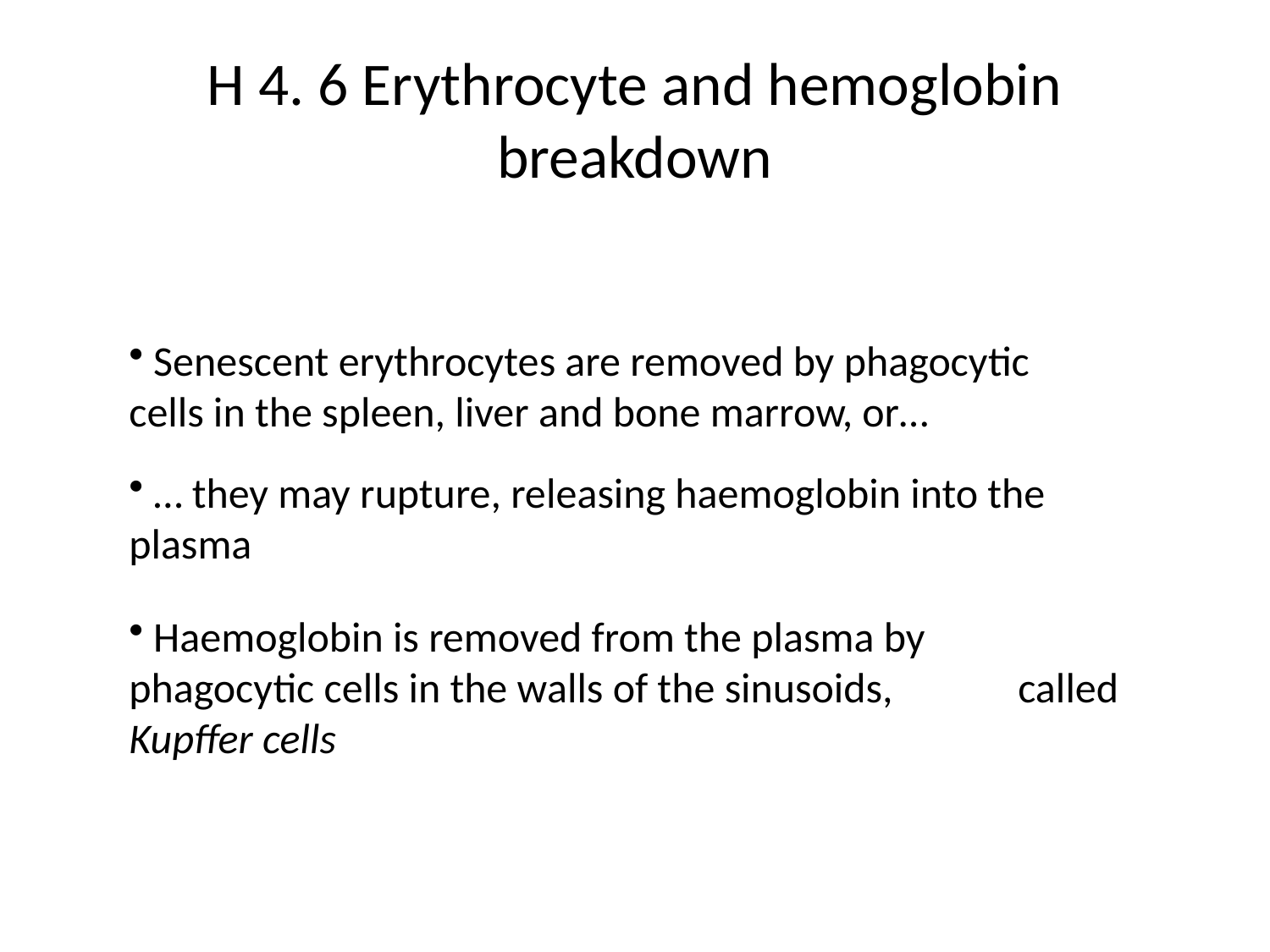

# H 4. 6 Erythrocyte and hemoglobin breakdown
 Senescent erythrocytes are removed by phagocytic 	cells in the spleen, liver and bone marrow, or…
 … they may rupture, releasing haemoglobin into the 	plasma
 Haemoglobin is removed from the plasma by 	phagocytic cells in the walls of the sinusoids, 	called Kupffer cells